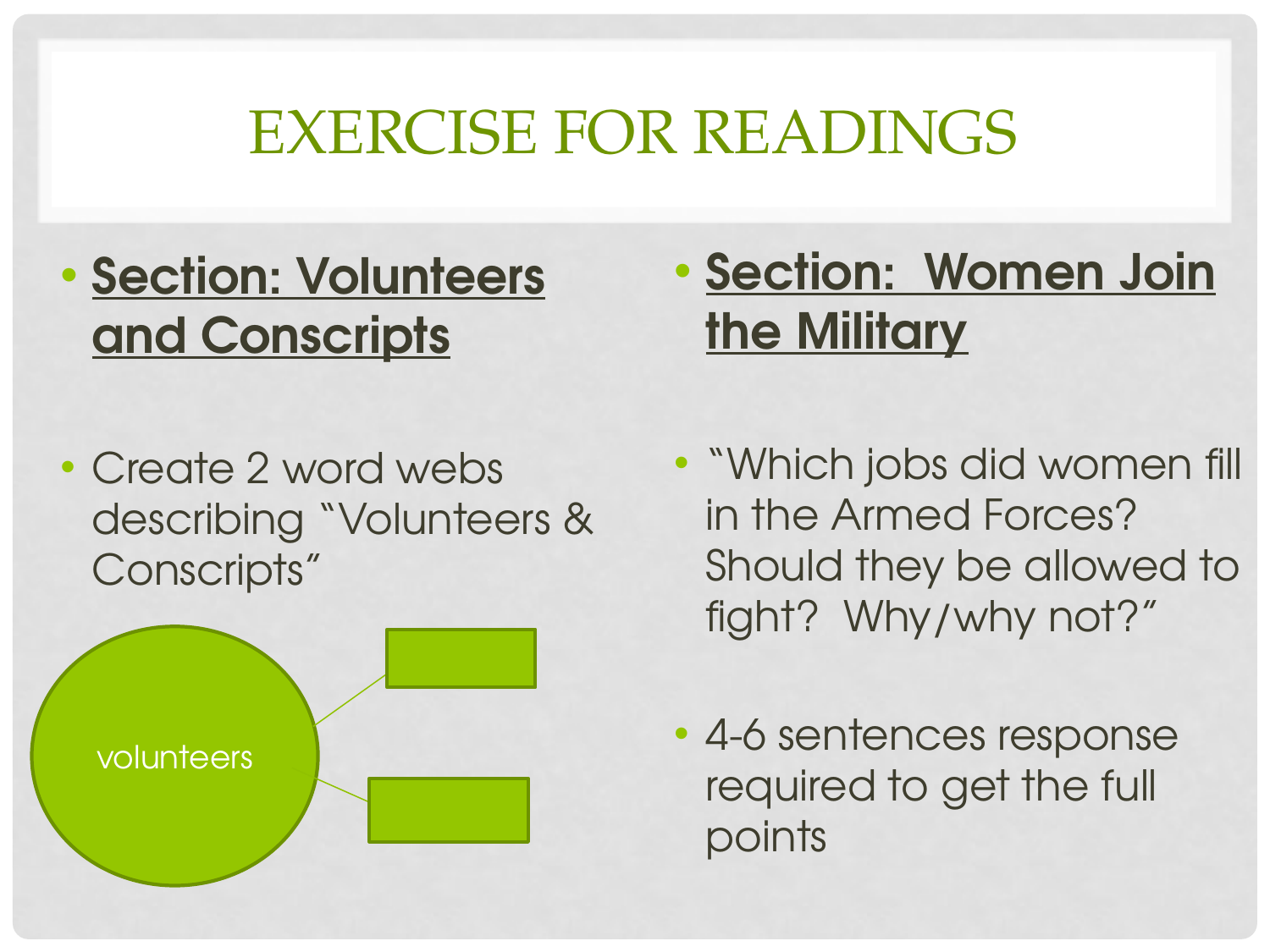

# Exercise for readings
Section:  Women Join the Military

“Which jobs did women fill in the Armed Forces?  Should they be allowed to fight?  Why/why not?”

4-6 sentences response required to get the full points
Section: Volunteers and Conscripts

Create 2 word webs describing “Volunteers & Conscripts”
volunteers